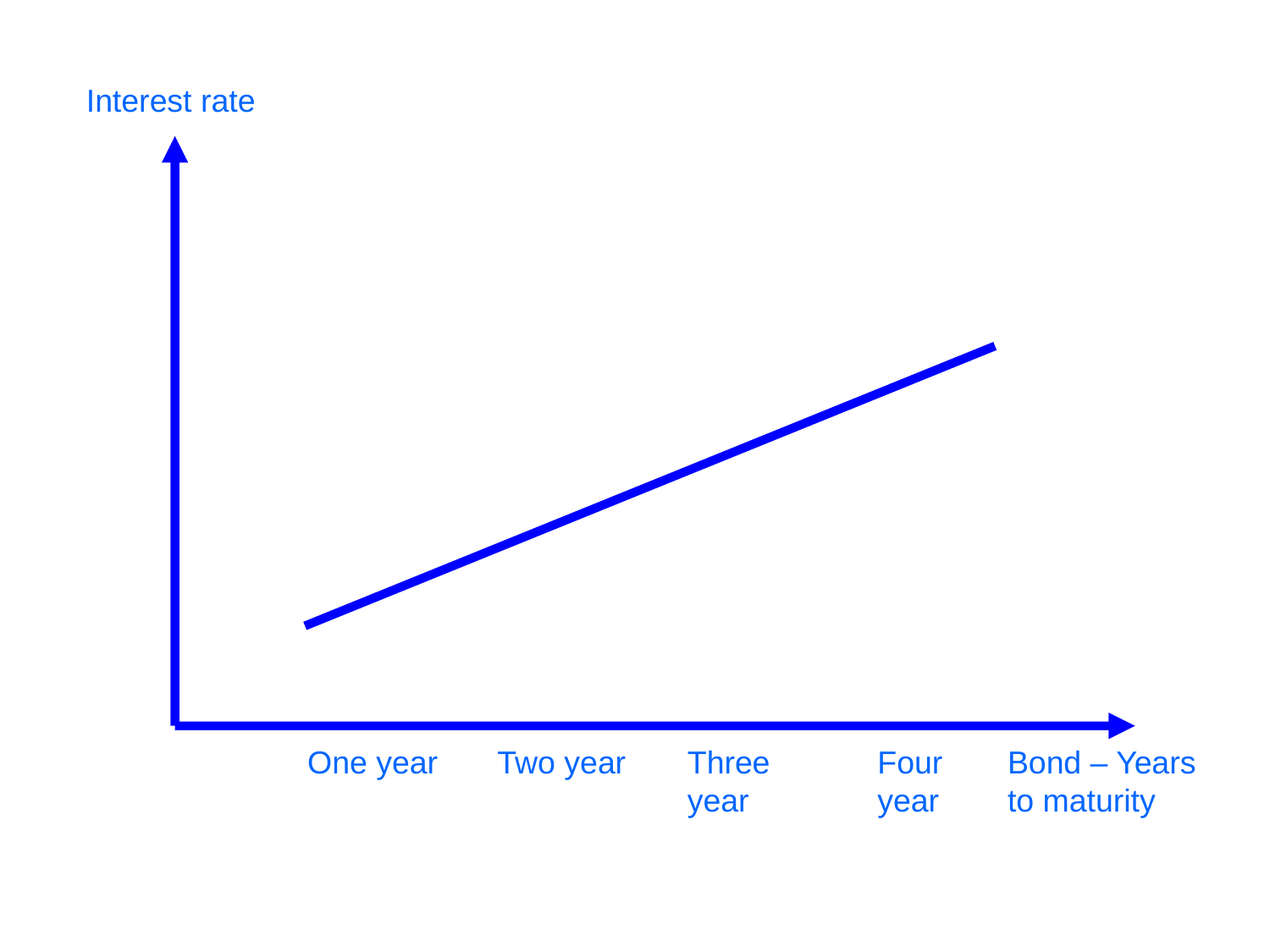

Interest rate

One year
Two year
Three year
Four year
Bond – Years to maturity